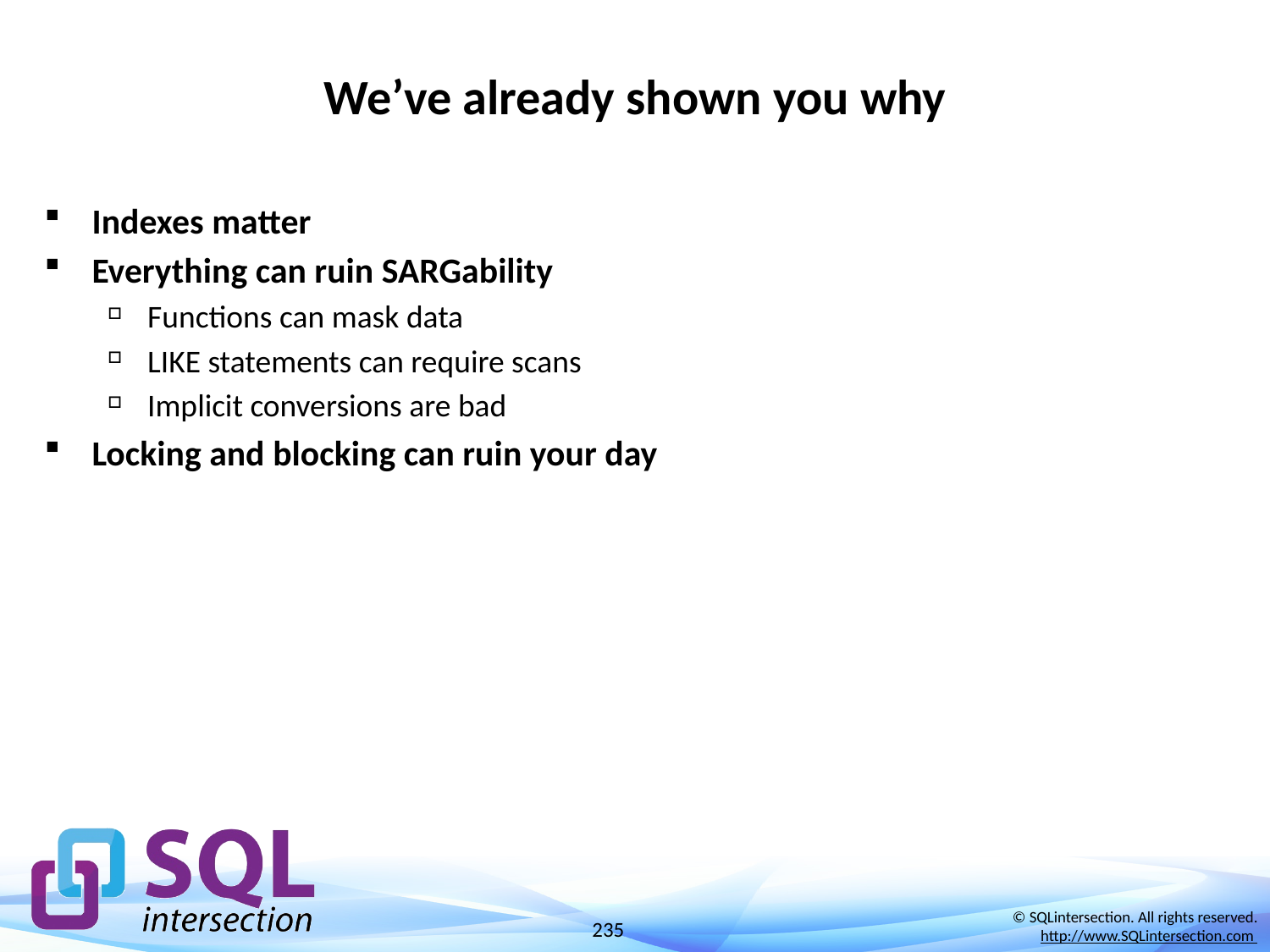

# We’ve already shown you why
Indexes matter
Everything can ruin SARGability
Functions can mask data
LIKE statements can require scans
Implicit conversions are bad
Locking and blocking can ruin your day